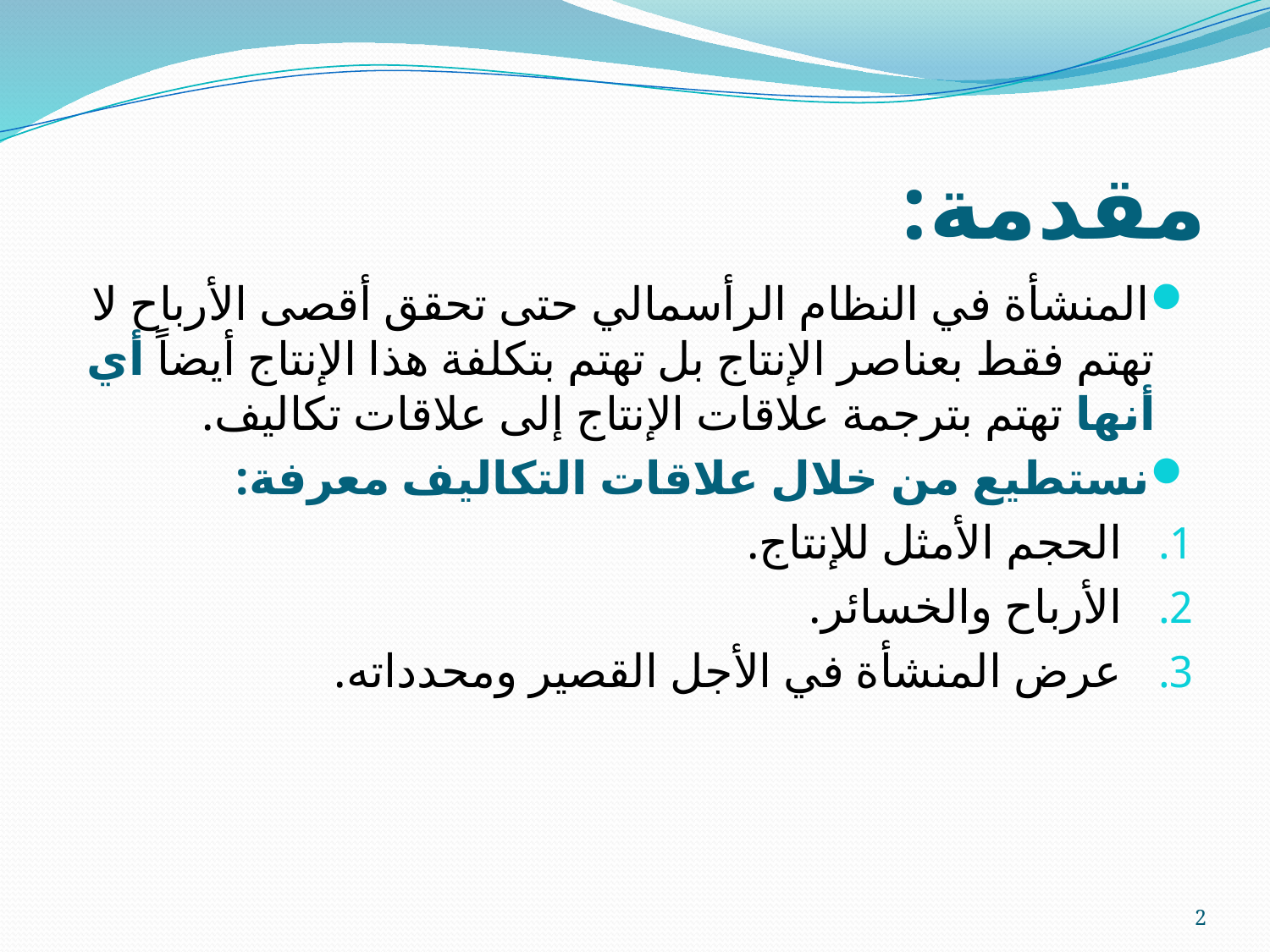

# مقدمة:
المنشأة في النظام الرأسمالي حتى تحقق أقصى الأرباح لا تهتم فقط بعناصر الإنتاج بل تهتم بتكلفة هذا الإنتاج أيضاً أي أنها تهتم بترجمة علاقات الإنتاج إلى علاقات تكاليف.
نستطيع من خلال علاقات التكاليف معرفة:
الحجم الأمثل للإنتاج.
الأرباح والخسائر.
عرض المنشأة في الأجل القصير ومحدداته.
2